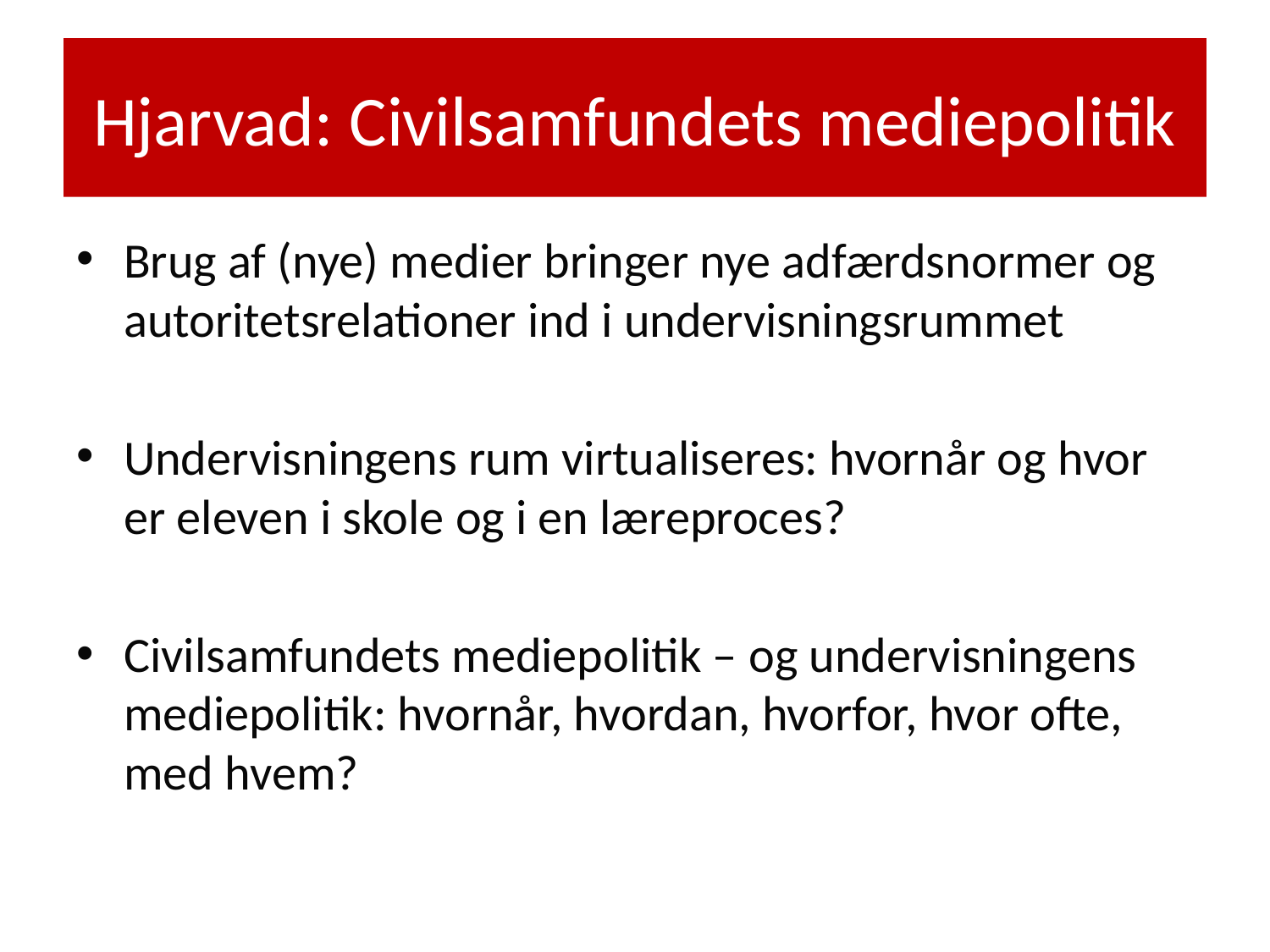

# Hjarvad: Civilsamfundets mediepolitik
Brug af (nye) medier bringer nye adfærdsnormer og autoritetsrelationer ind i undervisningsrummet

Undervisningens rum virtualiseres: hvornår og hvor er eleven i skole og i en læreproces?

Civilsamfundets mediepolitik – og undervisningens mediepolitik: hvornår, hvordan, hvorfor, hvor ofte, med hvem?